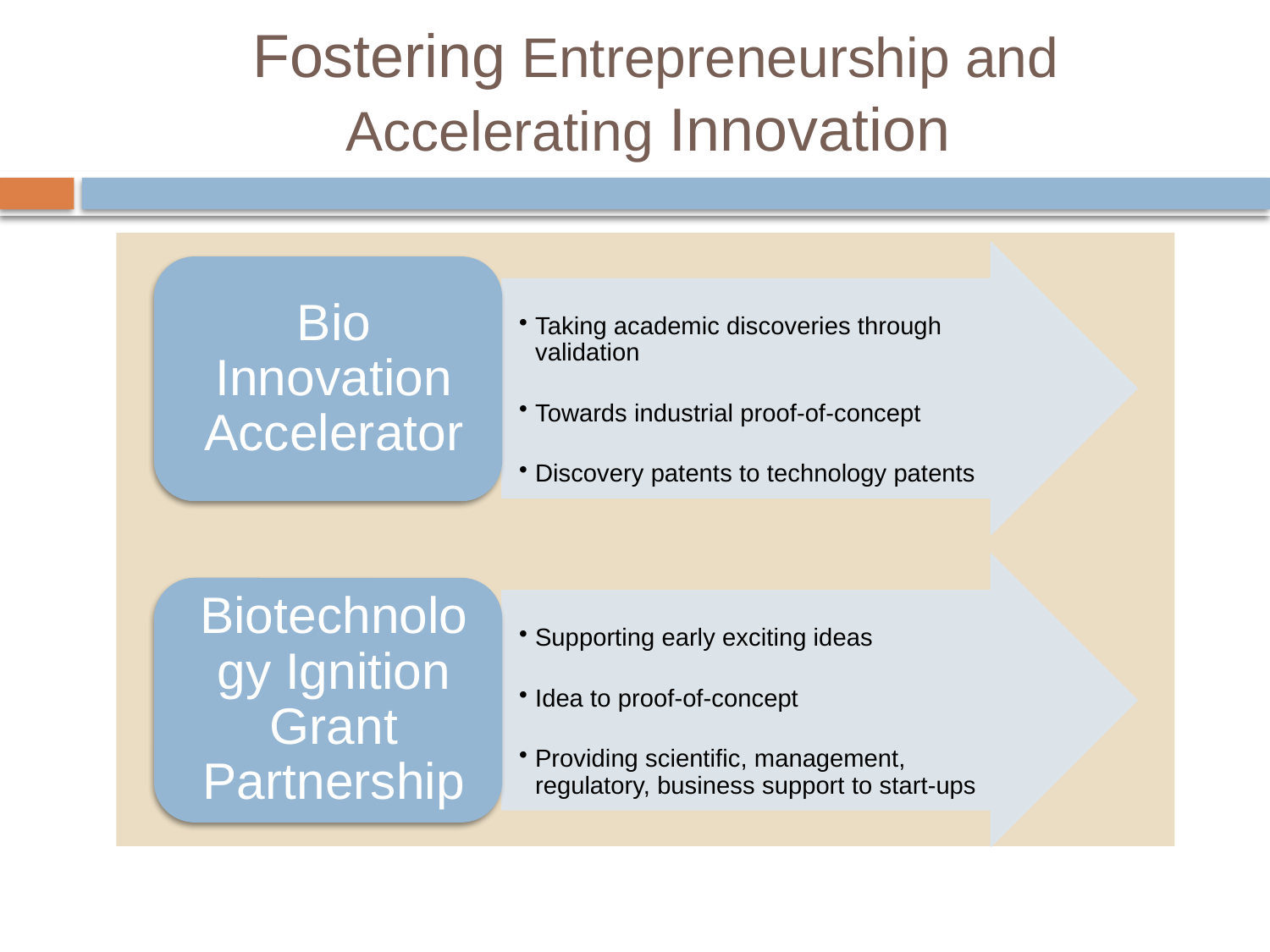

# Fostering Entrepreneurship and Accelerating Innovation

Taking academic discoveries through validation

Towards industrial proof-of-concept

Discovery patents to technology patents
Bio Innovation Accelerator

Supporting early exciting ideas

Idea to proof-of-concept

Providing scientific, management, regulatory, business support to start-ups
Biotechnology Ignition Grant Partnership